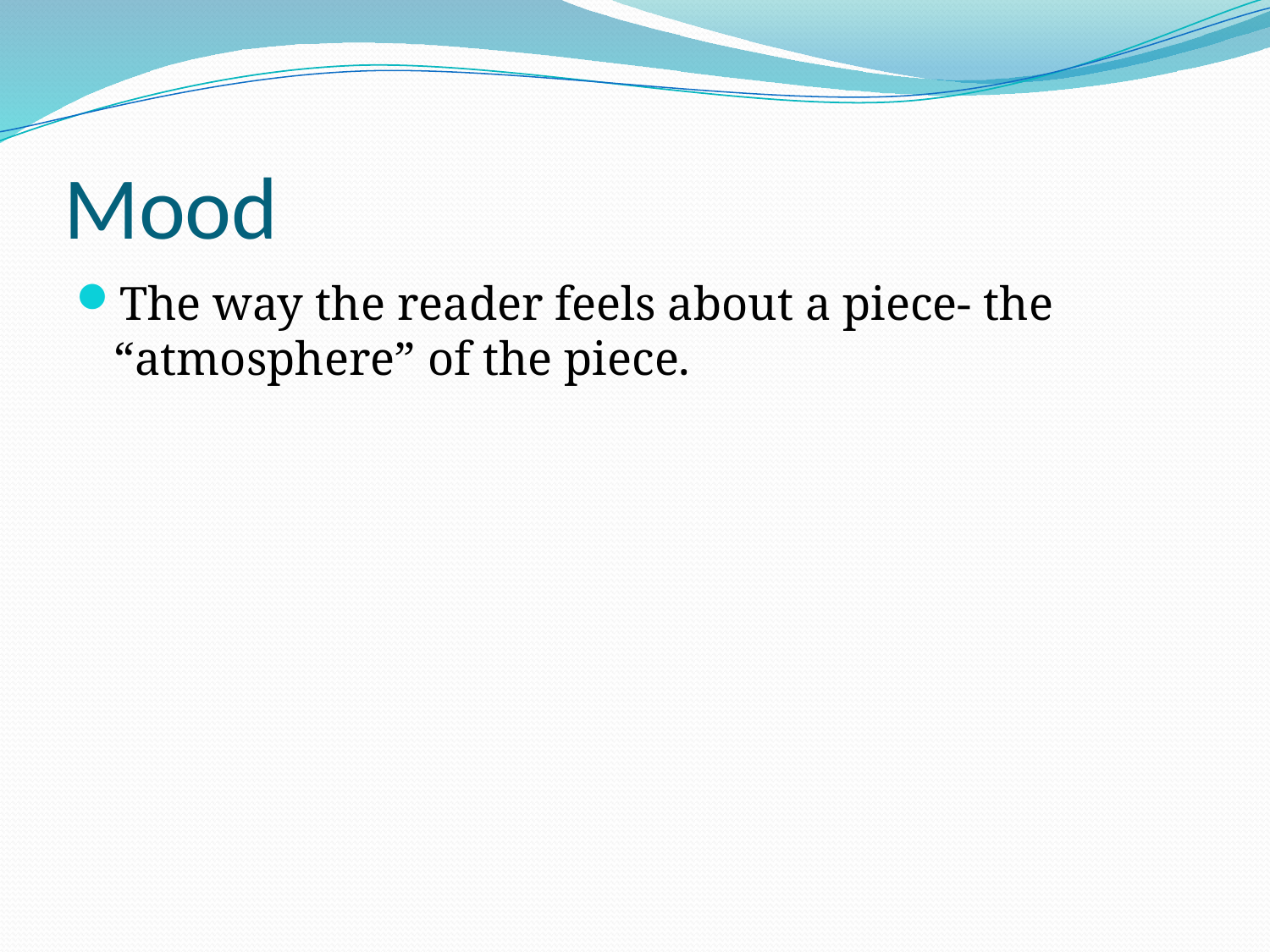

# Mood
The way the reader feels about a piece- the “atmosphere” of the piece.